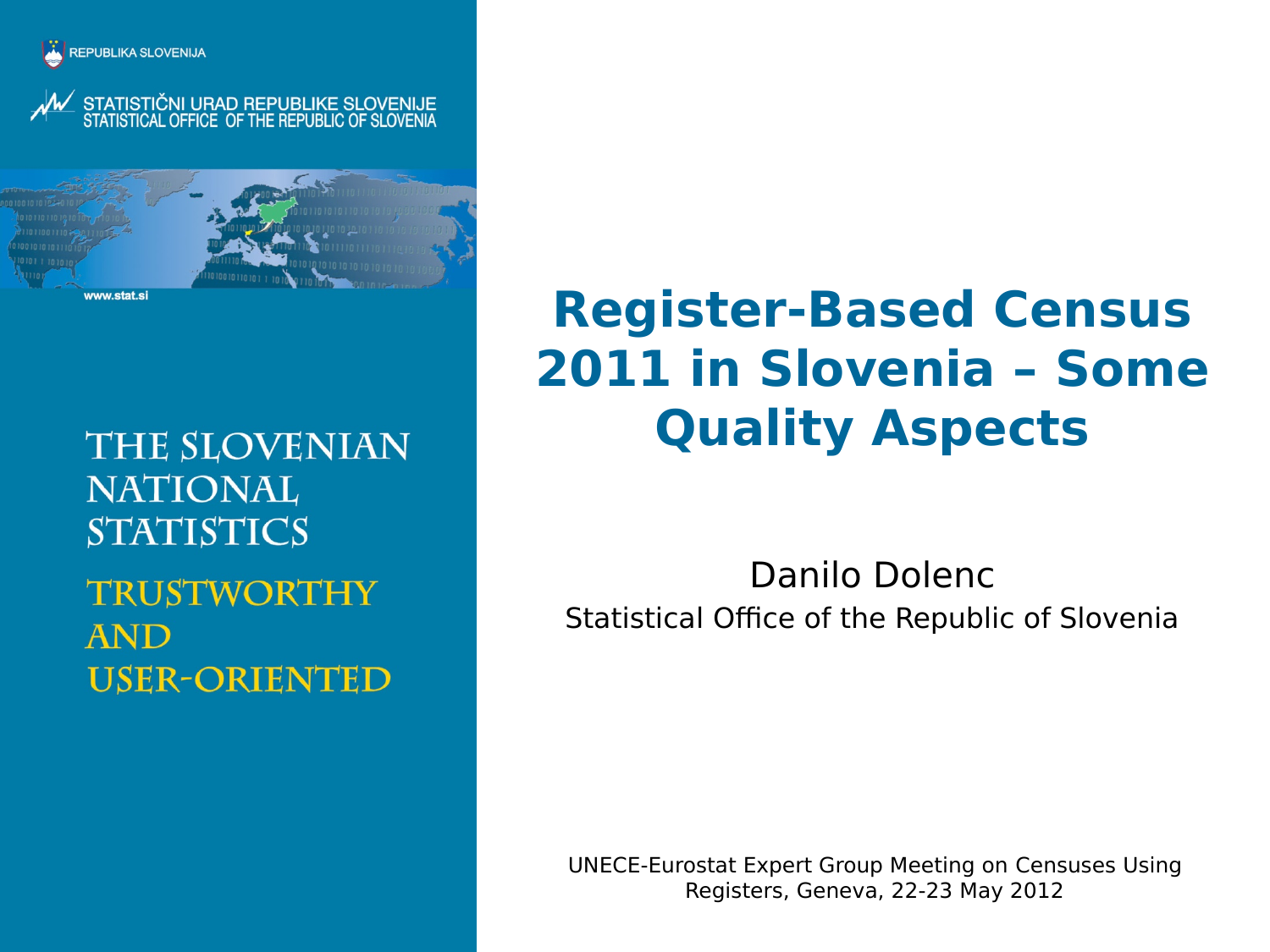

# Register-Based Census 2011 in Slovenia – Some Quality Aspects
Danilo Dolenc
Statistical Office of the Republic of Slovenia

UNECE-Eurostat Expert Group Meeting on Censuses Using Registers, Geneva, 22-23 May 2012